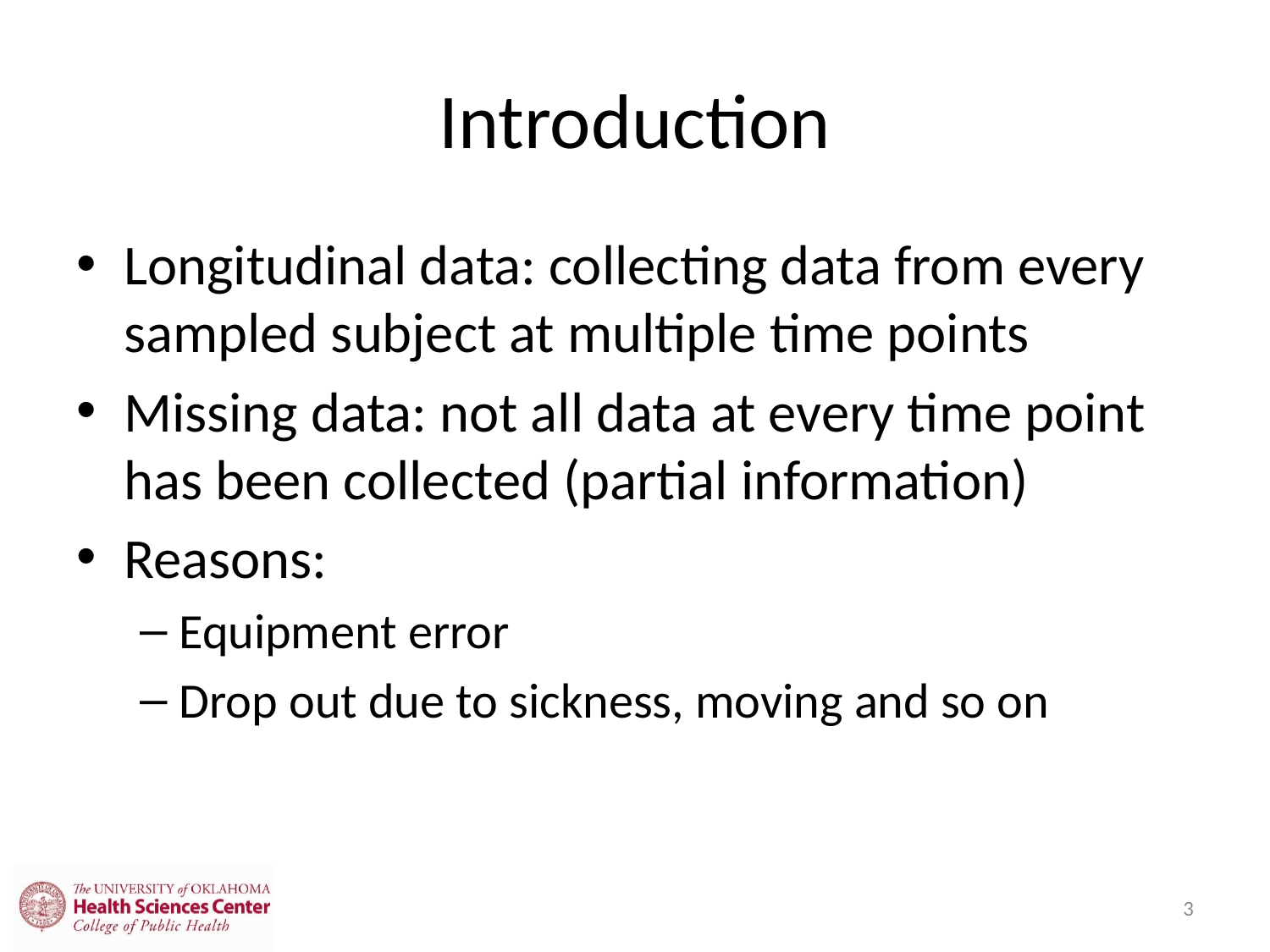

# Introduction
Longitudinal data: collecting data from every sampled subject at multiple time points
Missing data: not all data at every time point has been collected (partial information)
Reasons:
Equipment error
Drop out due to sickness, moving and so on

3